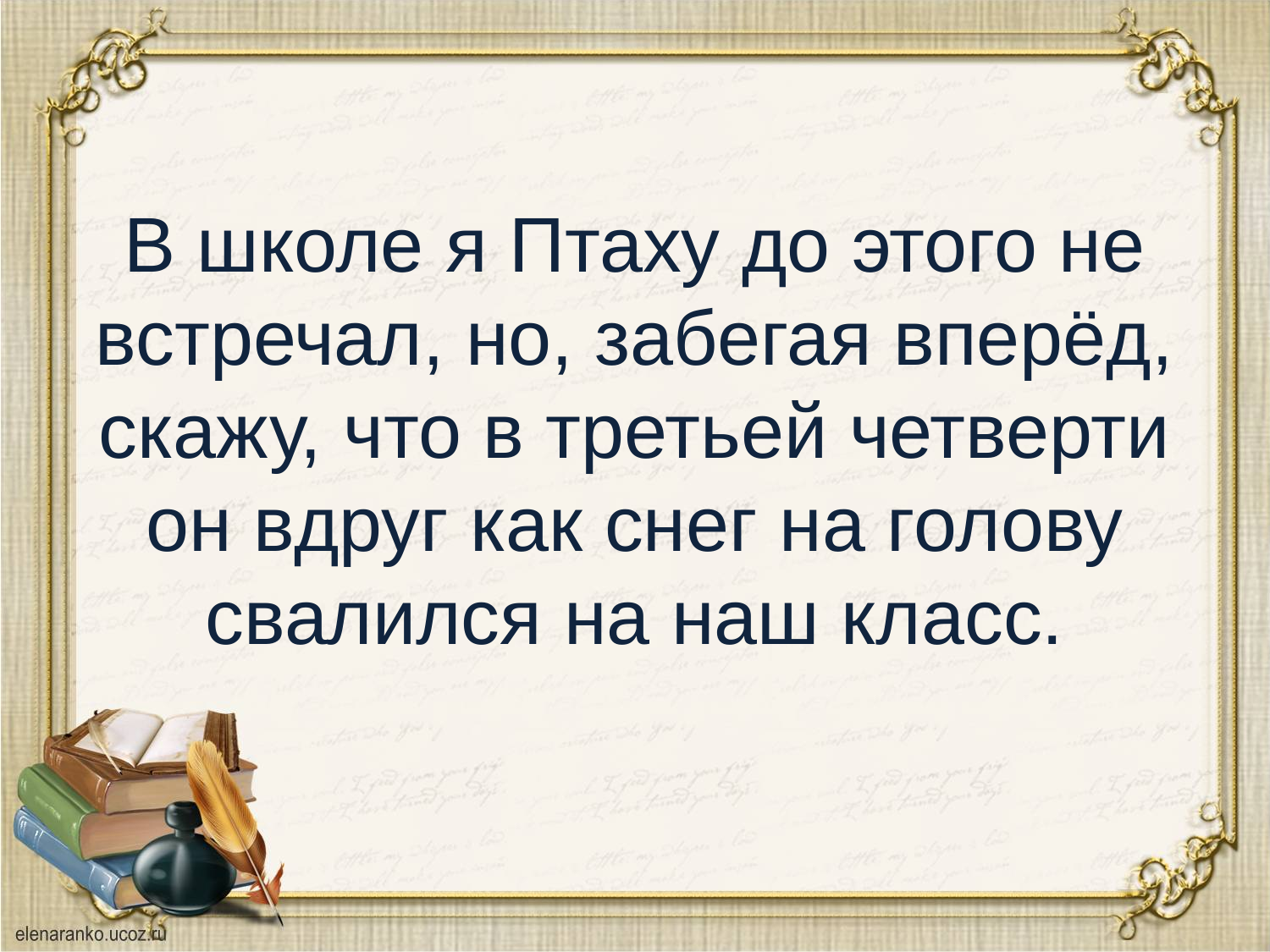

# В школе я Птаху до этого не встречал, но, забегая вперёд, скажу, что в третьей четверти он вдруг как снег на голову свалился на наш класс.